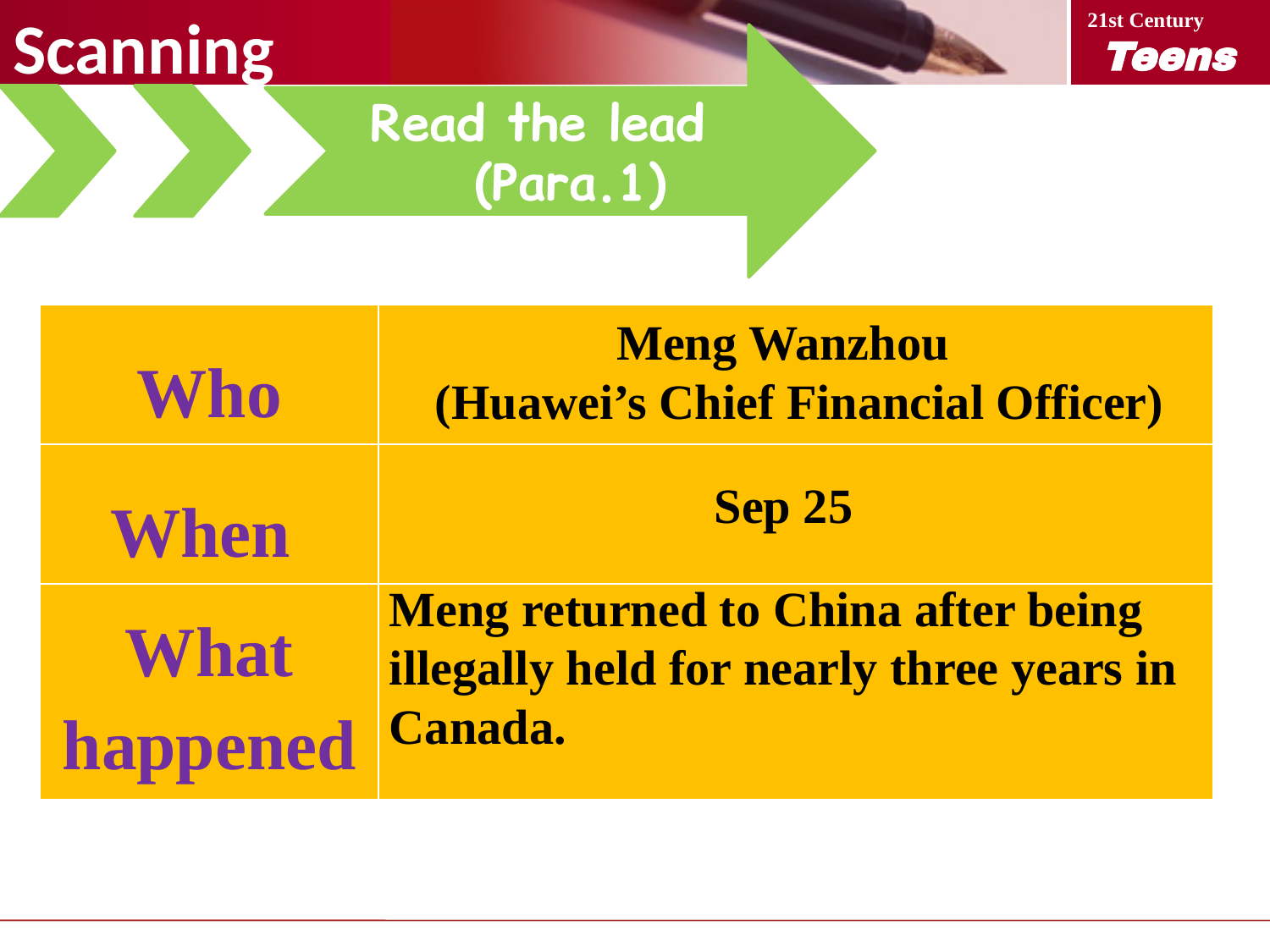

Scanning
Read the lead    (Para.1)

| Who |  |
| --- | --- |
| When |  |
| What happened |  |
Meng Wanzhou
    (Huawei’s Chief Financial Officer)
 Meng Wanzhou
Sep 25
Meng returned to China after being illegally held for nearly three years in Canada.